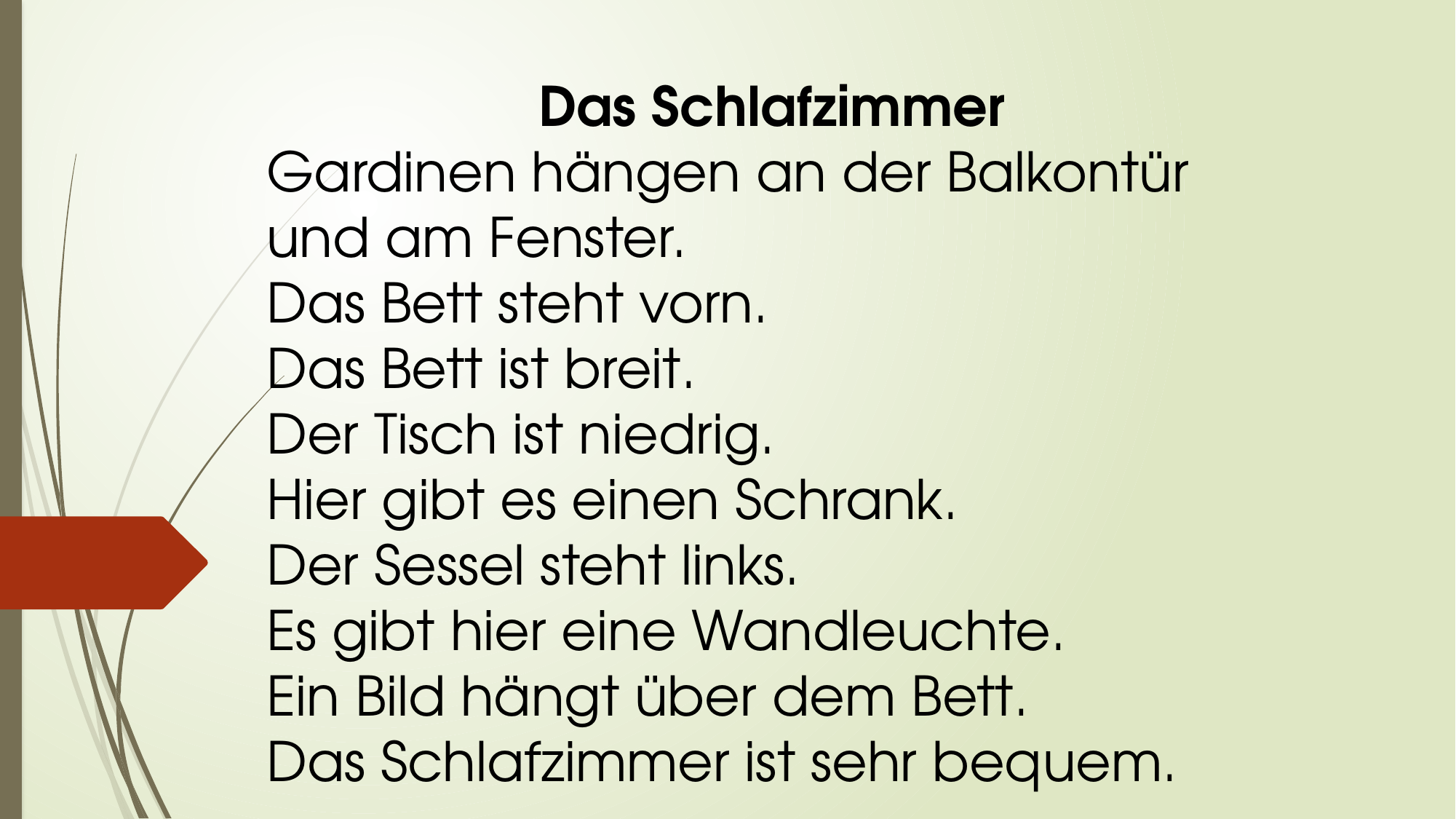

Das Schlafzimmer
Gardinen hängen an der Balkontür und am Fenster.
Das Bett steht vorn.
Das Bett ist breit.
Der Tisch ist niedrig.
Hier gibt es einen Schrank.
Der Sessel steht links.
Es gibt hier eine Wandleuchte.
Ein Bild hängt über dem Bett.
Das Schlafzimmer ist sehr bequem.